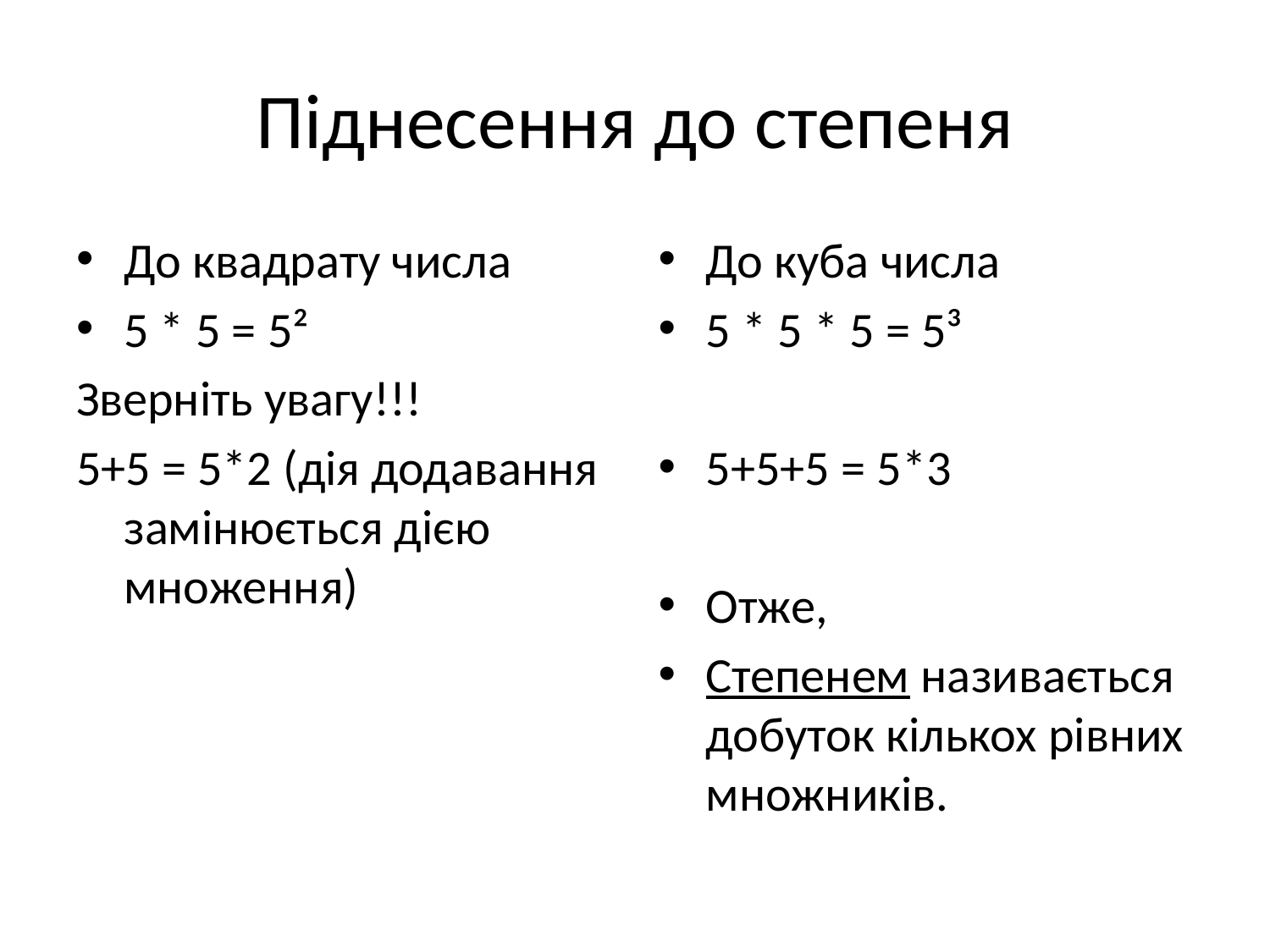

# Піднесення до степеня
До квадрату числа
5 * 5 = 5²
Зверніть увагу!!!
5+5 = 5*2 (дія додавання замінюється дією множення)
До куба числа
5 * 5 * 5 = 5³

5+5+5 = 5*3

Отже,
Степенем називається добуток кількох рівних множників.